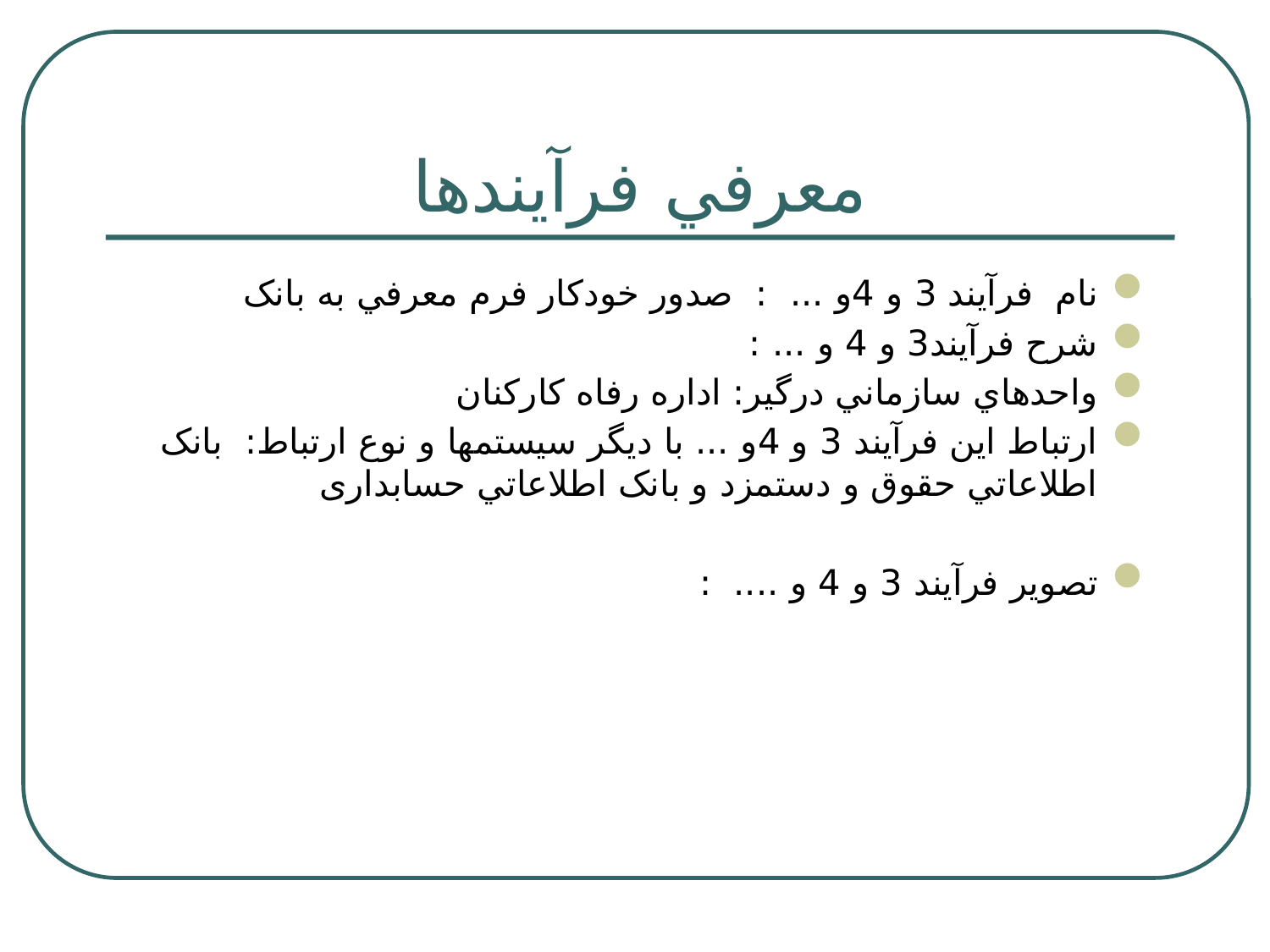

# معرفي فرآيندها
نام  فرآيند 3 و 4و ...  :  صدور خودکار فرم معرفي به بانک
شرح فرآيند3 و 4 و ... :
واحدهاي سازماني درگير: اداره رفاه کارکنان
ارتباط اين فرآيند 3 و 4و ... با ديگر سيستمها و نوع ارتباط:  بانک اطلاعاتي حقوق و دستمزد و بانک اطلاعاتي حسابداری

تصوير فرآيند 3 و 4 و ....  :